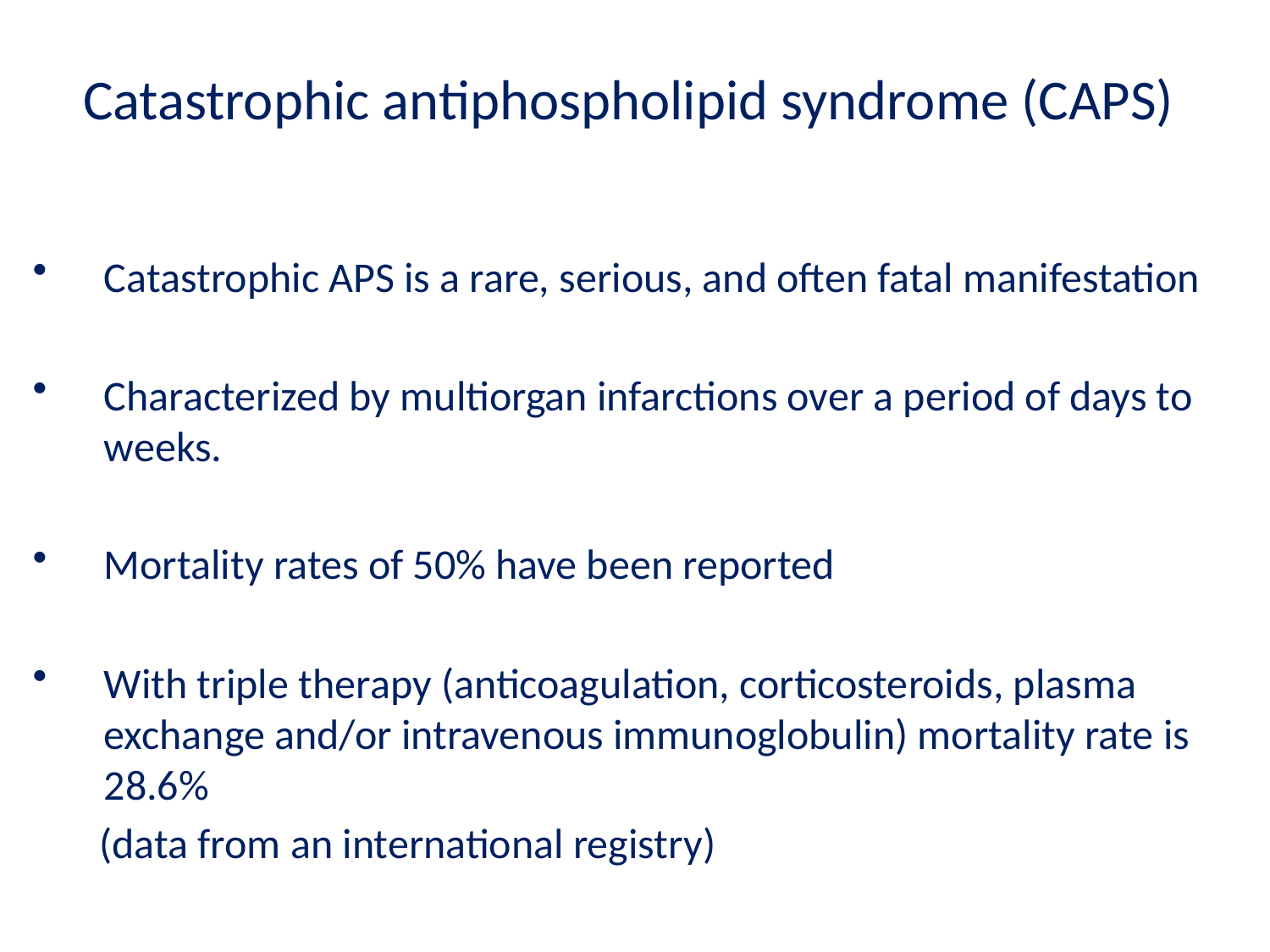

Catastrophic antiphospholipid syndrome (CAPS)

Catastrophic APS is a rare, serious, and often fatal manifestation

Characterized by multiorgan infarctions over a period of days to weeks.

Mortality rates of 50% have been reported

With triple therapy (anticoagulation, corticosteroids, plasma exchange and/or intravenous immunoglobulin) mortality rate is 28.6%
       (data from an international registry)